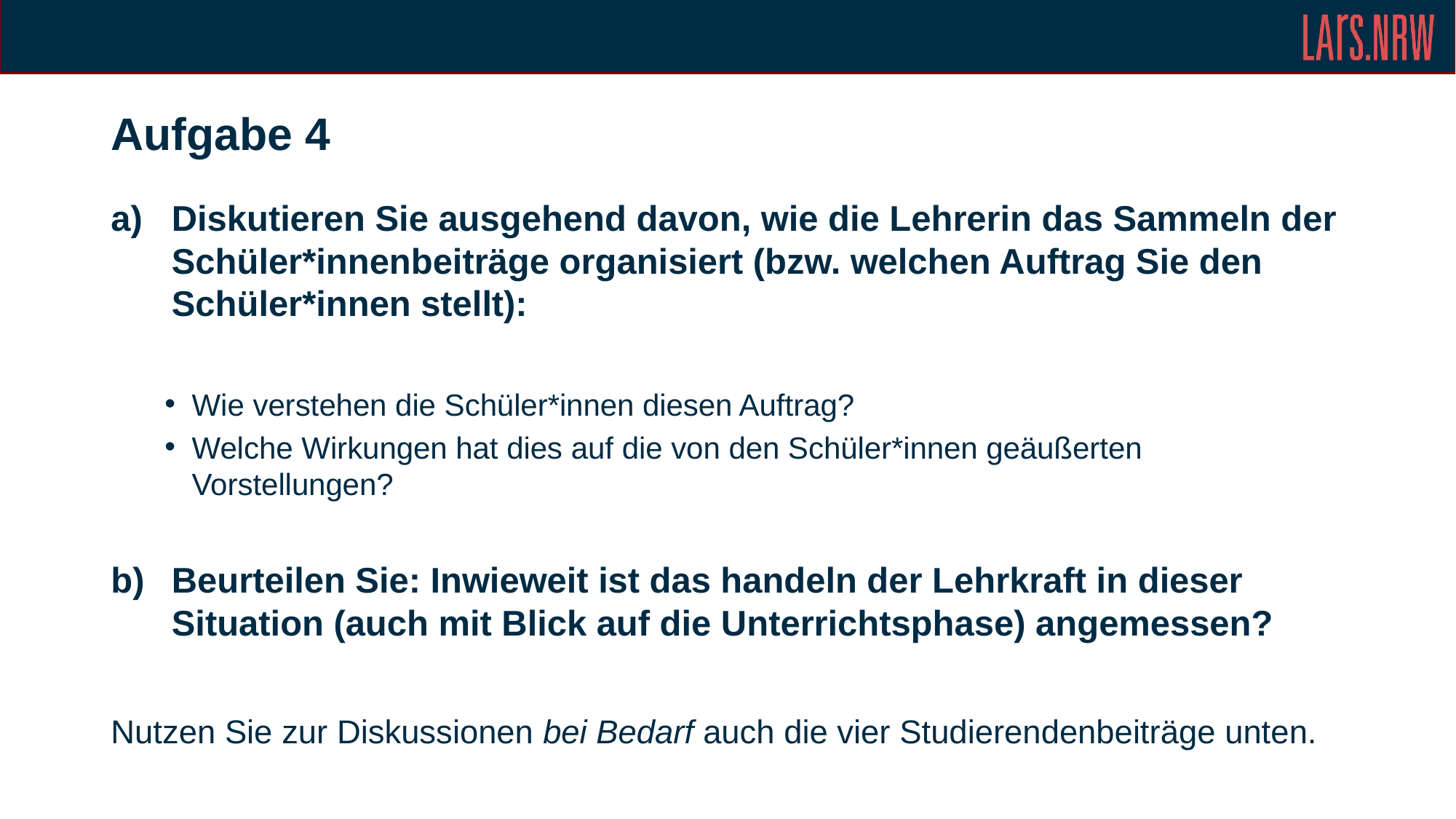

# Aufgabe 4
Diskutieren Sie ausgehend davon, wie die Lehrerin das Sammeln der Schüler*innenbeiträge organisiert (bzw. welchen Auftrag Sie den Schüler*innen stellt):

Wie verstehen die Schüler*innen diesen Auftrag?
Welche Wirkungen hat dies auf die von den Schüler*innen geäußerten Vorstellungen?

Beurteilen Sie: Inwieweit ist das handeln der Lehrkraft in dieser Situation (auch mit Blick auf die Unterrichtsphase) angemessen?

Nutzen Sie zur Diskussionen bei Bedarf auch die vier Studierendenbeiträge unten.